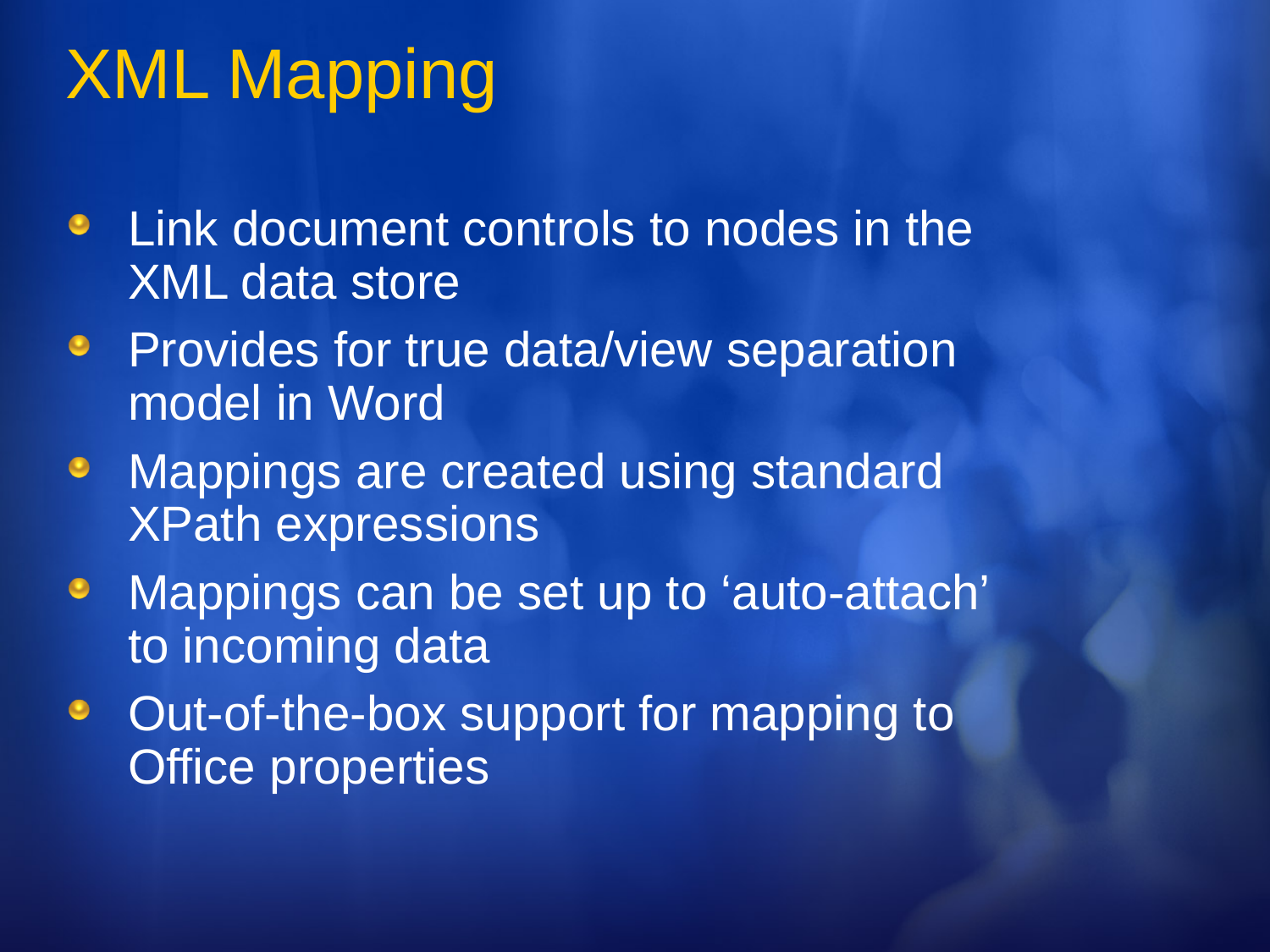

# XML Mapping
Link document controls to nodes in the
XML data store
Provides for true data/view separation
model in Word
Mappings are created using standard
XPath expressions
Mappings can be set up to ‘auto-attach’
to incoming data
Out-of-the-box support for mapping to
Office properties